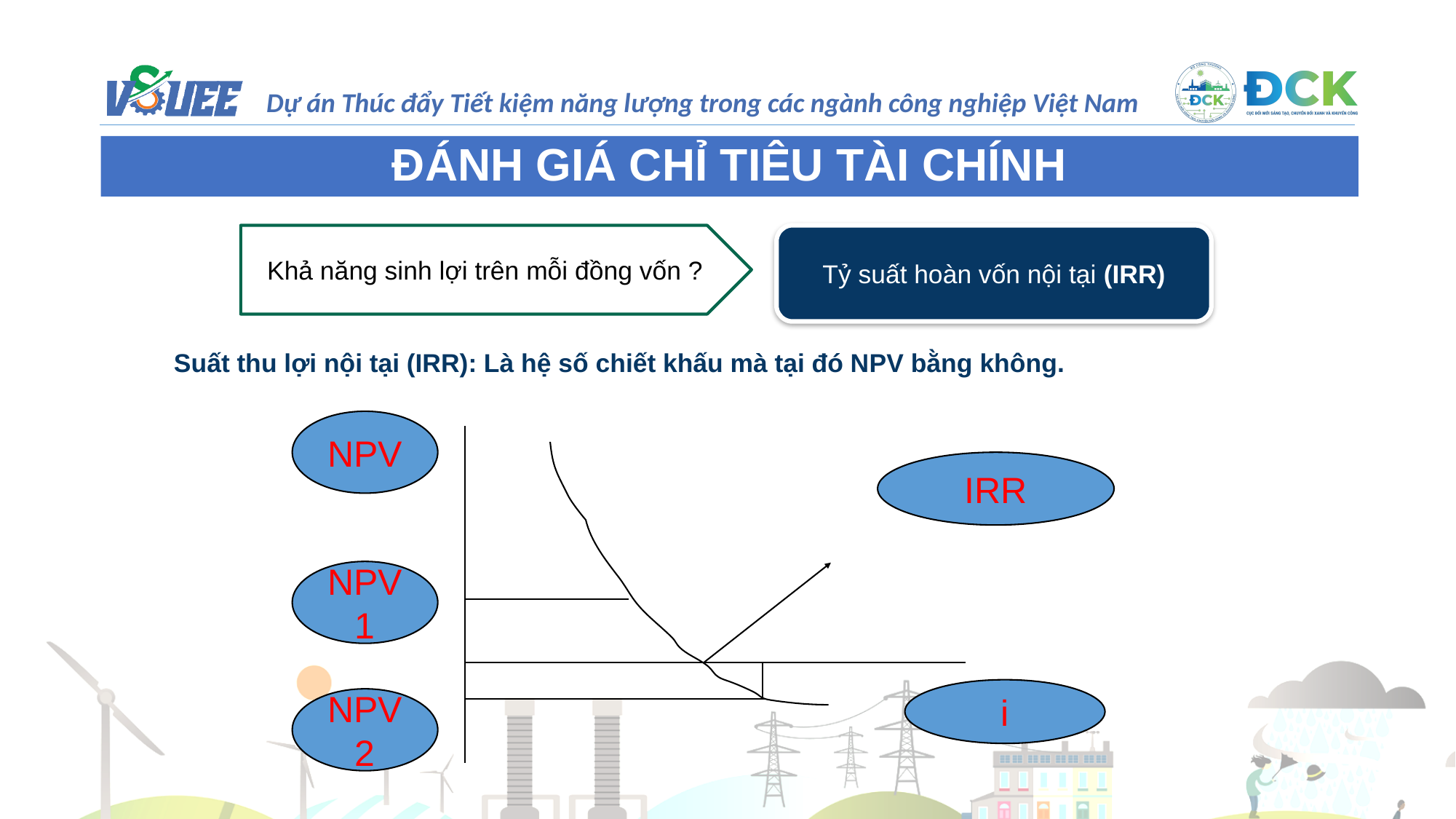

ĐÁNH GIÁ CHỈ TIÊU TÀI CHÍNH
Khả năng sinh lợi trên mỗi đồng vốn ?
Tỷ suất hoàn vốn nội tại (IRR)
Suất thu lợi nội tại (IRR): Là hệ số chiết khấu mà tại đó NPV bằng không.
NPV

IRR
NPV1
i
NPV2